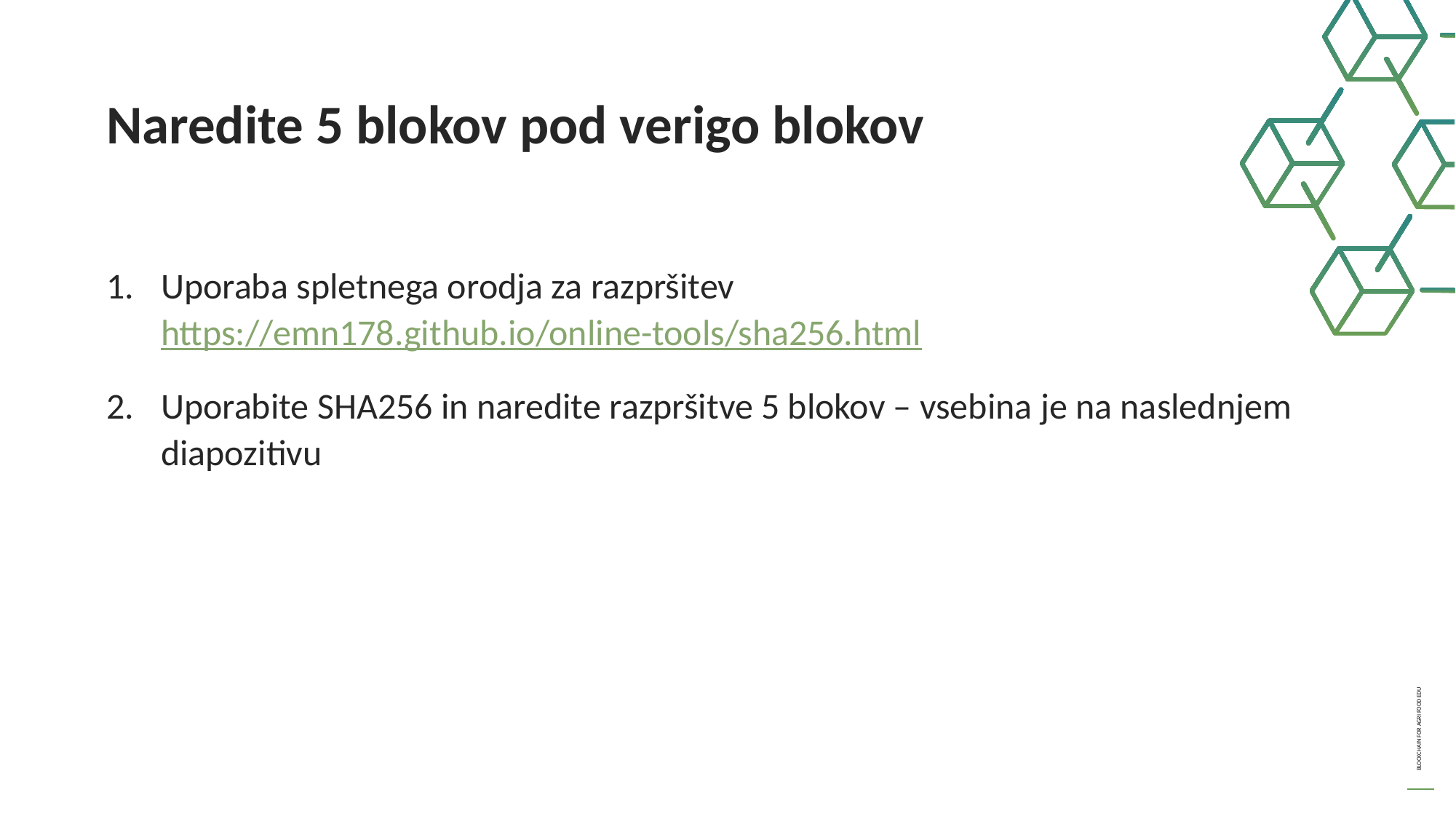

Naredite 5 blokov pod verigo blokov
Uporaba spletnega orodja za razpršitev
https://emn178.github.io/online-tools/sha256.html
Uporabite SHA256 in naredite razpršitve 5 blokov – vsebina je na naslednjem diapozitivu